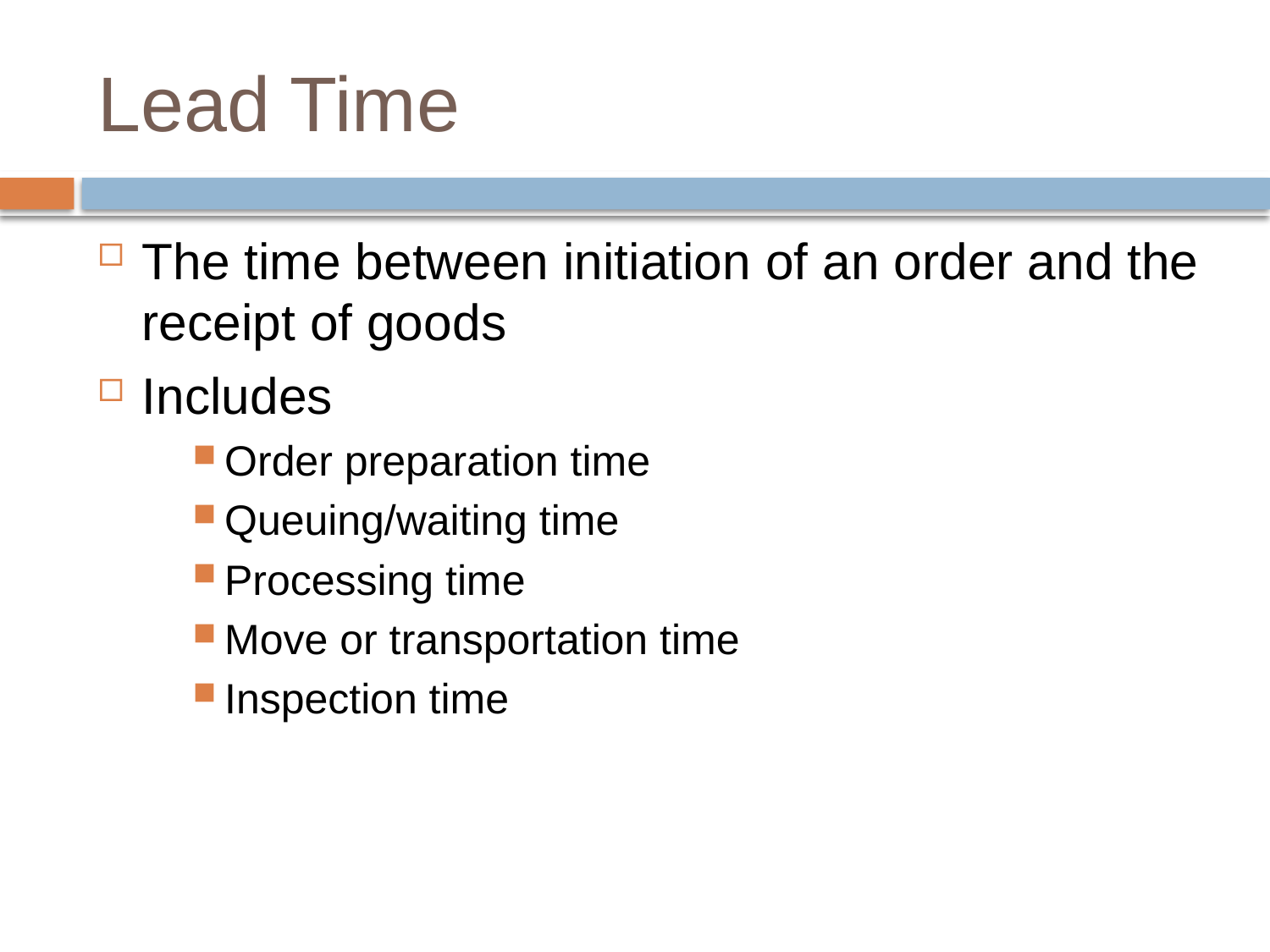

# Lead Time
The time between initiation of an order and the receipt of goods
Includes
Order preparation time
Queuing/waiting time
Processing time
Move or transportation time
Inspection time